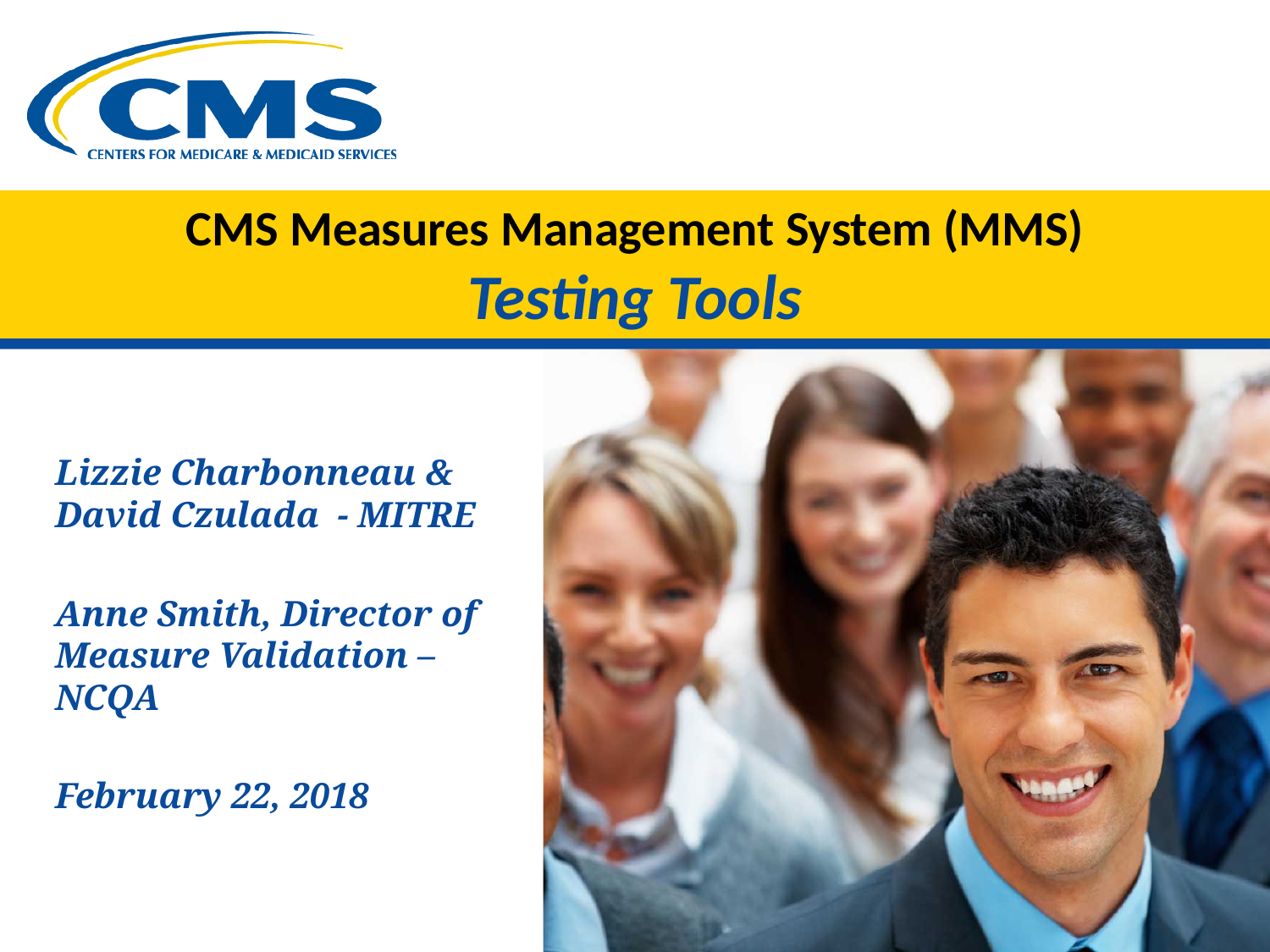

# CMS Measures Management System (MMS) Testing Tools
Lizzie Charbonneau & David Czulada  - MITRE

Anne Smith, Director of Measure Validation – NCQA

February 22, 2018